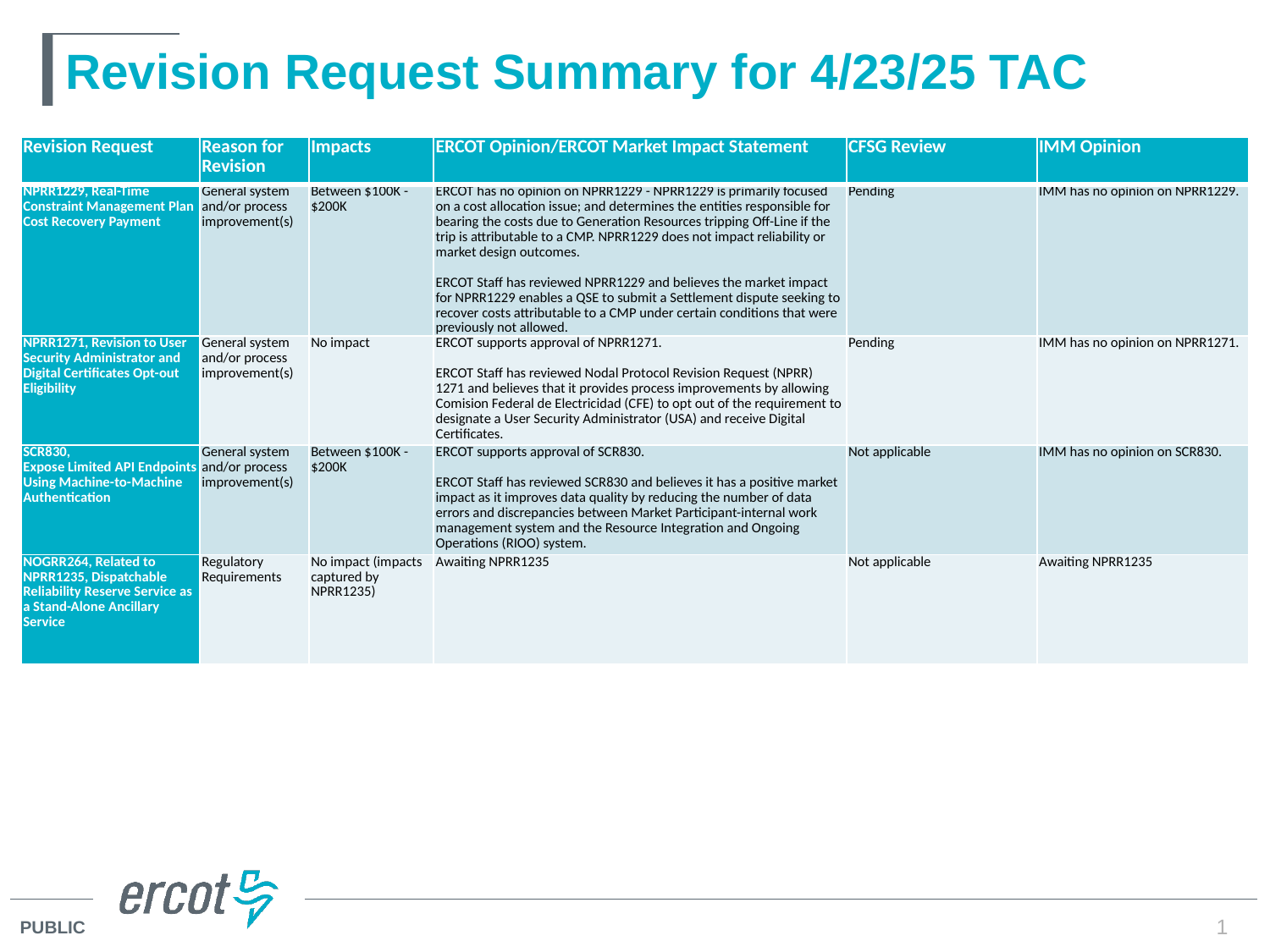

# Revision Request Summary for 4/23/25 TAC
| Revision Request | Reason for Revision | Impacts | ERCOT Opinion/ERCOT Market Impact Statement | CFSG Review | IMM Opinion |
| --- | --- | --- | --- | --- | --- |
| NPRR1229, Real-Time Constraint Management Plan Cost Recovery Payment | General system and/or process improvement(s) | Between $100K - $200K | ERCOT has no opinion on NPRR1229 - NPRR1229 is primarily focused on a cost allocation issue; and determines the entities responsible for bearing the costs due to Generation Resources tripping Off-Line if the trip is attributable to a CMP. NPRR1229 does not impact reliability or market design outcomes. ERCOT Staff has reviewed NPRR1229 and believes the market impact for NPRR1229 enables a QSE to submit a Settlement dispute seeking to recover costs attributable to a CMP under certain conditions that were previously not allowed. | Pending | IMM has no opinion on NPRR1229. |
| NPRR1271, Revision to User Security Administrator and Digital Certificates Opt-out Eligibility | General system and/or process improvement(s) | No impact | ERCOT supports approval of NPRR1271. ERCOT Staff has reviewed Nodal Protocol Revision Request (NPRR) 1271 and believes that it provides process improvements by allowing Comision Federal de Electricidad (CFE) to opt out of the requirement to designate a User Security Administrator (USA) and receive Digital Certificates. | Pending | IMM has no opinion on NPRR1271. |
| SCR830, Expose Limited API Endpoints Using Machine-to-Machine Authentication | General system and/or process improvement(s) | Between $100K - $200K | ERCOT supports approval of SCR830. ERCOT Staff has reviewed SCR830 and believes it has a positive market impact as it improves data quality by reducing the number of data errors and discrepancies between Market Participant-internal work management system and the Resource Integration and Ongoing Operations (RIOO) system. | Not applicable | IMM has no opinion on SCR830. |
| NOGRR264, Related to NPRR1235, Dispatchable Reliability Reserve Service as a Stand-Alone Ancillary Service | Regulatory Requirements | No impact (impacts captured by NPRR1235) | Awaiting NPRR1235 | Not applicable | Awaiting NPRR1235 |
1